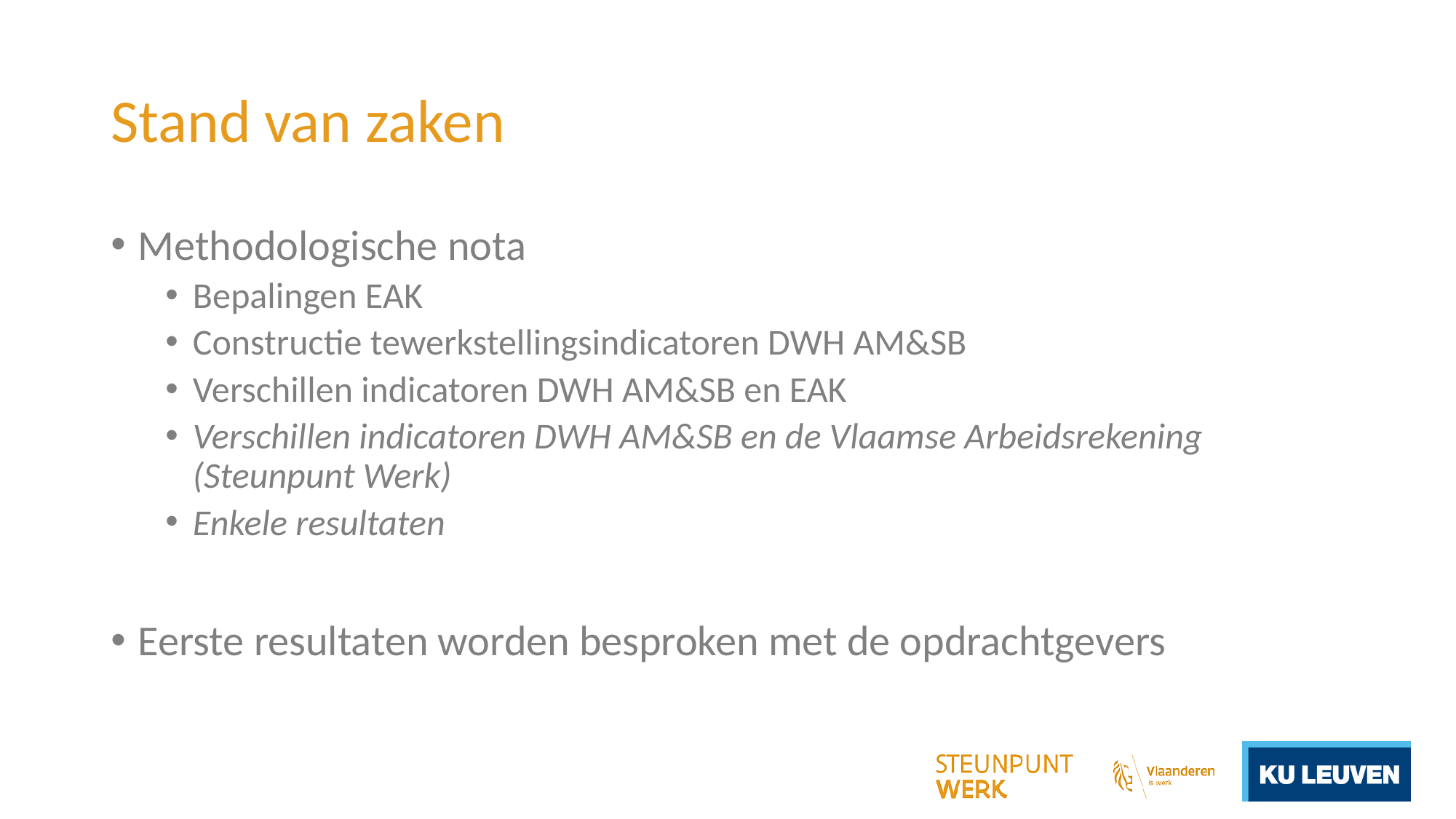

# Stand van zaken
Methodologische nota
Bepalingen EAK
Constructie tewerkstellingsindicatoren DWH AM&SB
Verschillen indicatoren DWH AM&SB en EAK
Verschillen indicatoren DWH AM&SB en de Vlaamse Arbeidsrekening (Steunpunt Werk)
Enkele resultaten

Eerste resultaten worden besproken met de opdrachtgevers